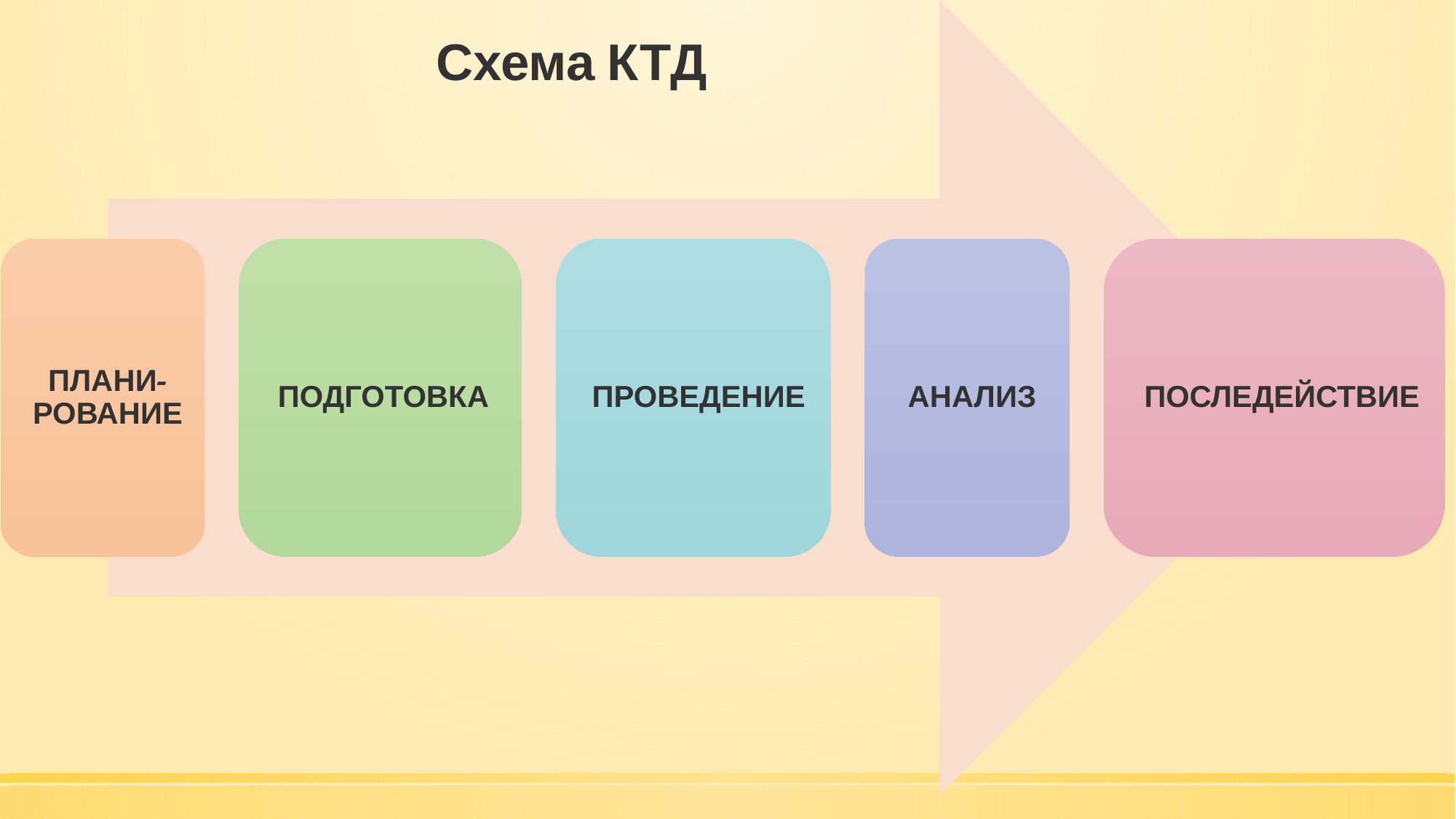

ПЛАНИ-РОВАНИЕ
ПОДГОТОВКА
ПРОВЕДЕНИЕ
АНАЛИЗ
ПОСЛЕДЕЙСТВИЕ
# Схема КТД